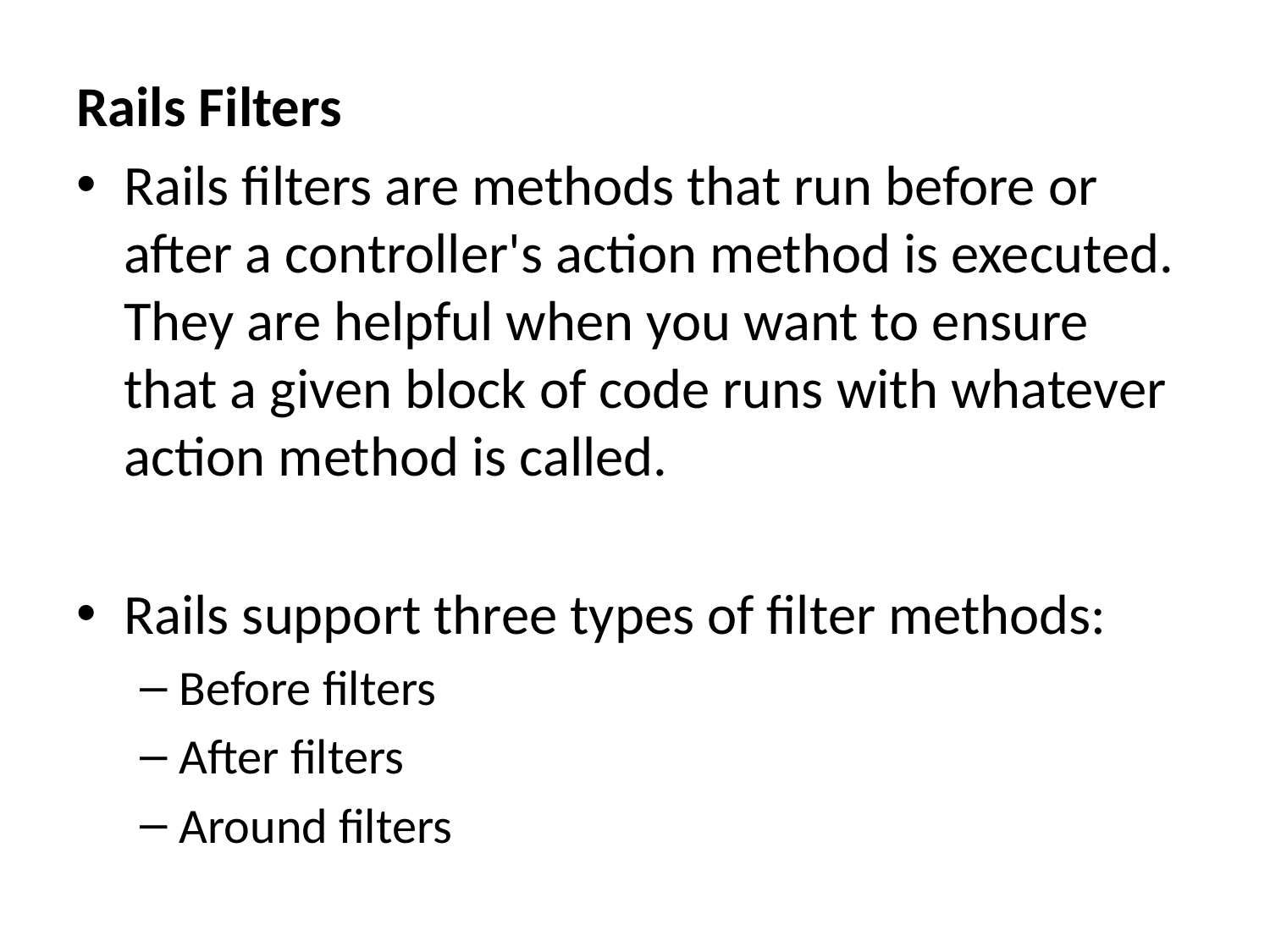

Rails Filters
Rails filters are methods that run before or after a controller's action method is executed. They are helpful when you want to ensure that a given block of code runs with whatever action method is called.

Rails support three types of filter methods:
Before filters
After filters
Around filters